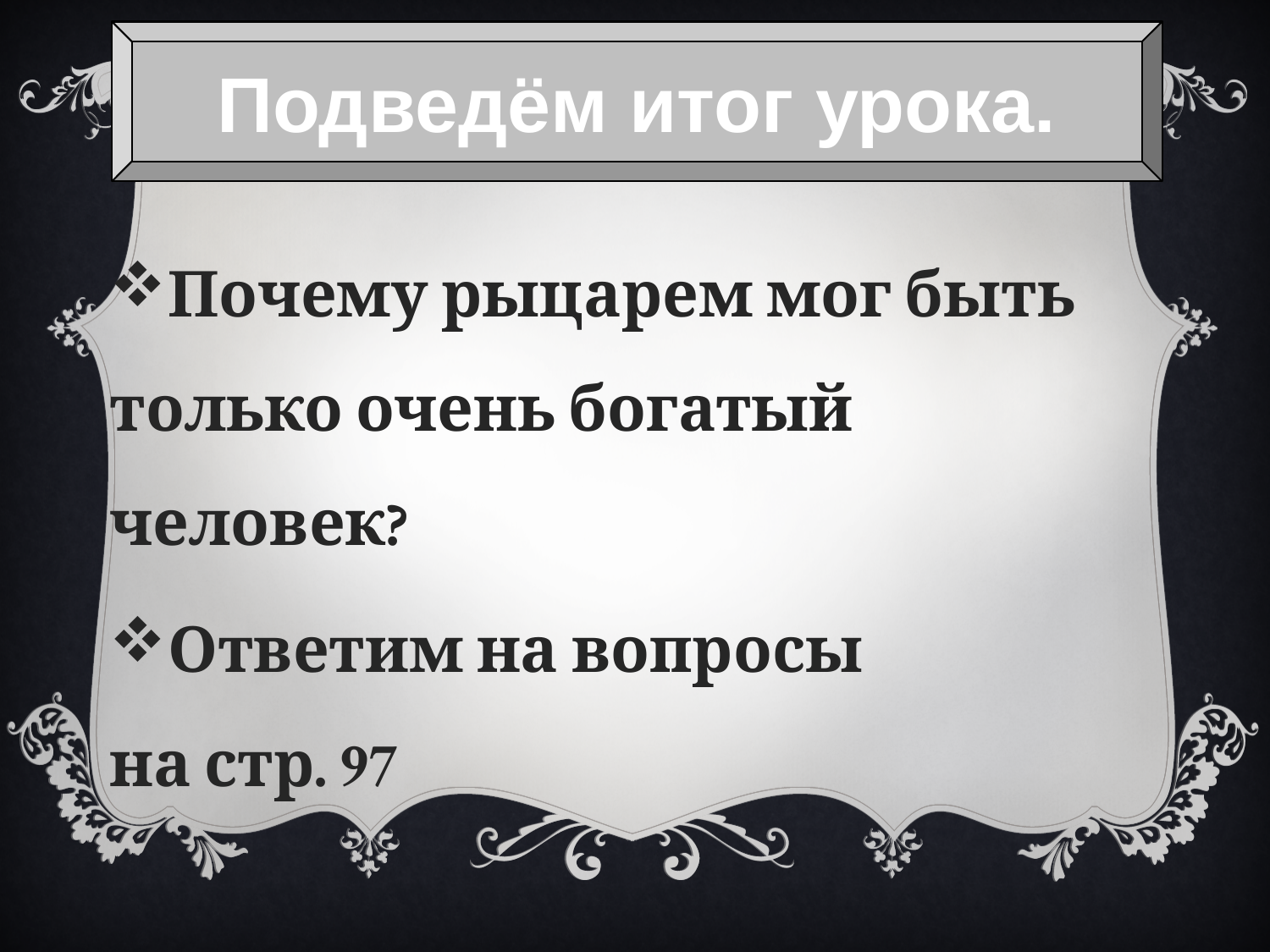

Подведём итог урока.
Почему рыцарем мог быть только очень богатый человек?
Ответим на вопросы                    на стр. 97